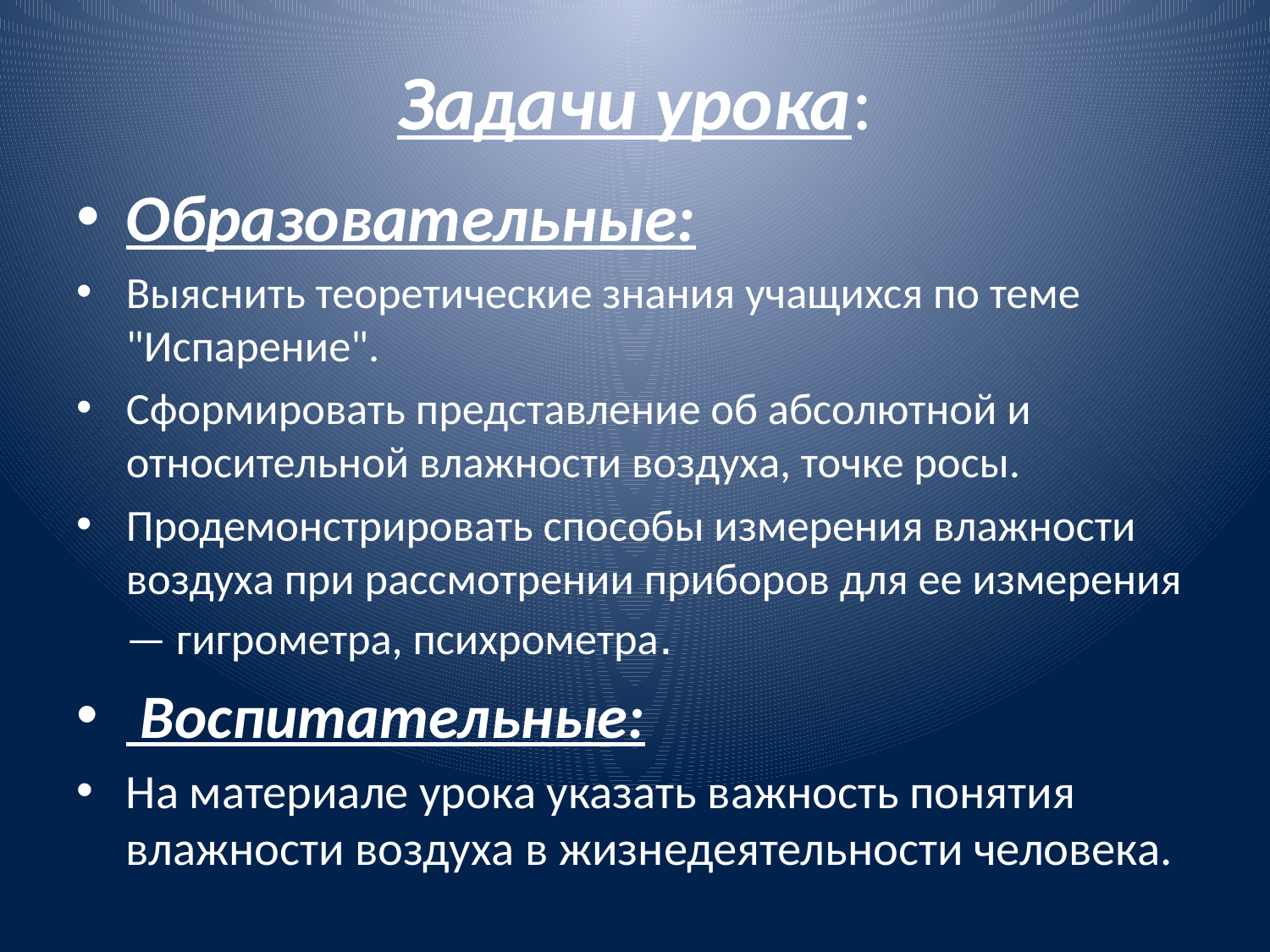

# Задачи урока:
Образовательные:
Выяснить теоретические знания учащихся по теме "Испарение".
Сформировать представление об абсолютной и относительной влажности воздуха, точке росы.
Продемонстрировать способы измерения влажности воздуха при рассмотрении приборов для ее измерения — гигрометра, психрометра.
 Воспитательные:
На материале урока указать важность понятия влажности воздуха в жизнедеятельности человека.